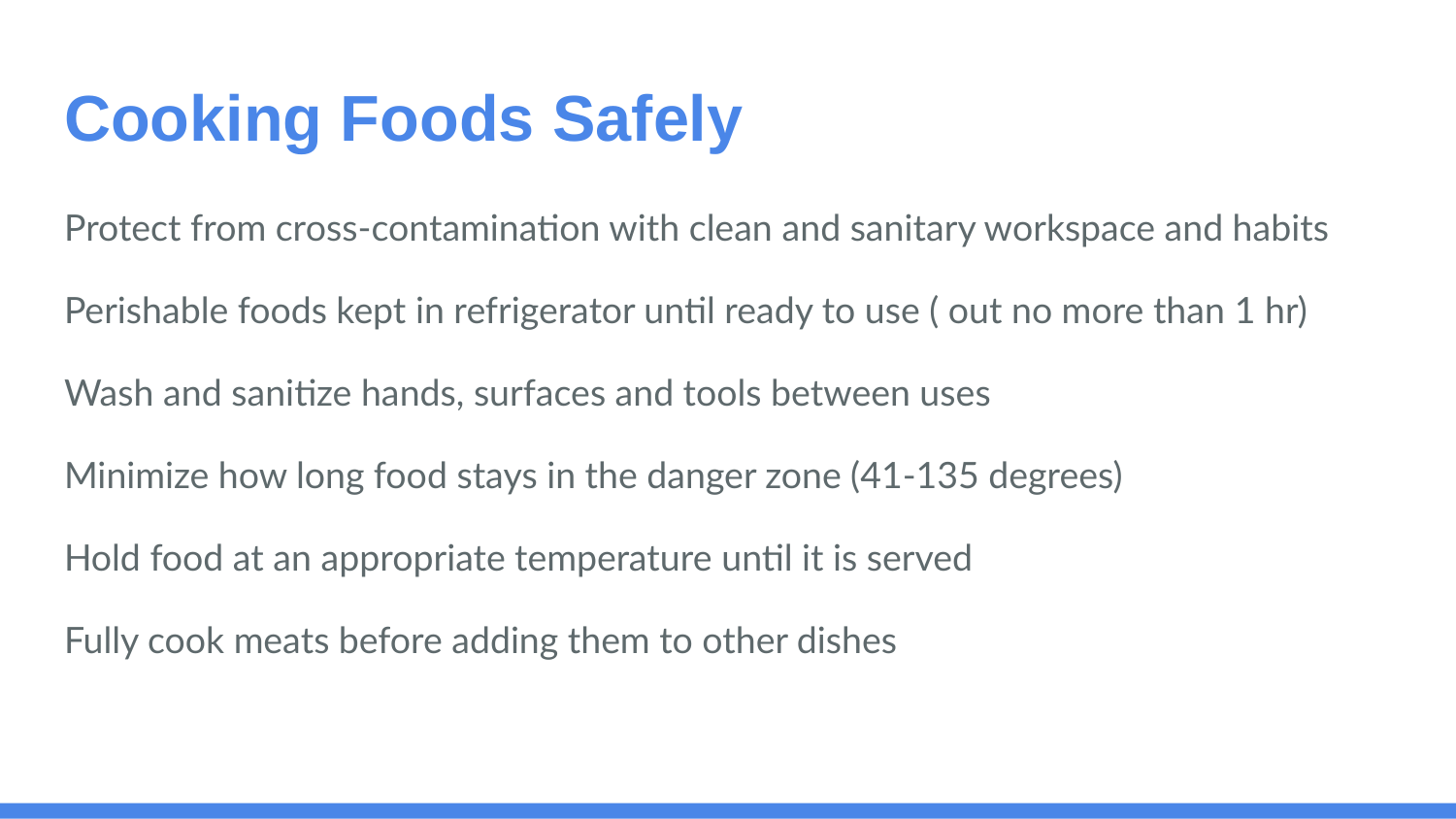

# Cooking Foods Safely
Protect from cross-contamination with clean and sanitary workspace and habits
Perishable foods kept in refrigerator until ready to use ( out no more than 1 hr)
Wash and sanitize hands, surfaces and tools between uses
Minimize how long food stays in the danger zone (41-135 degrees)
Hold food at an appropriate temperature until it is served
Fully cook meats before adding them to other dishes